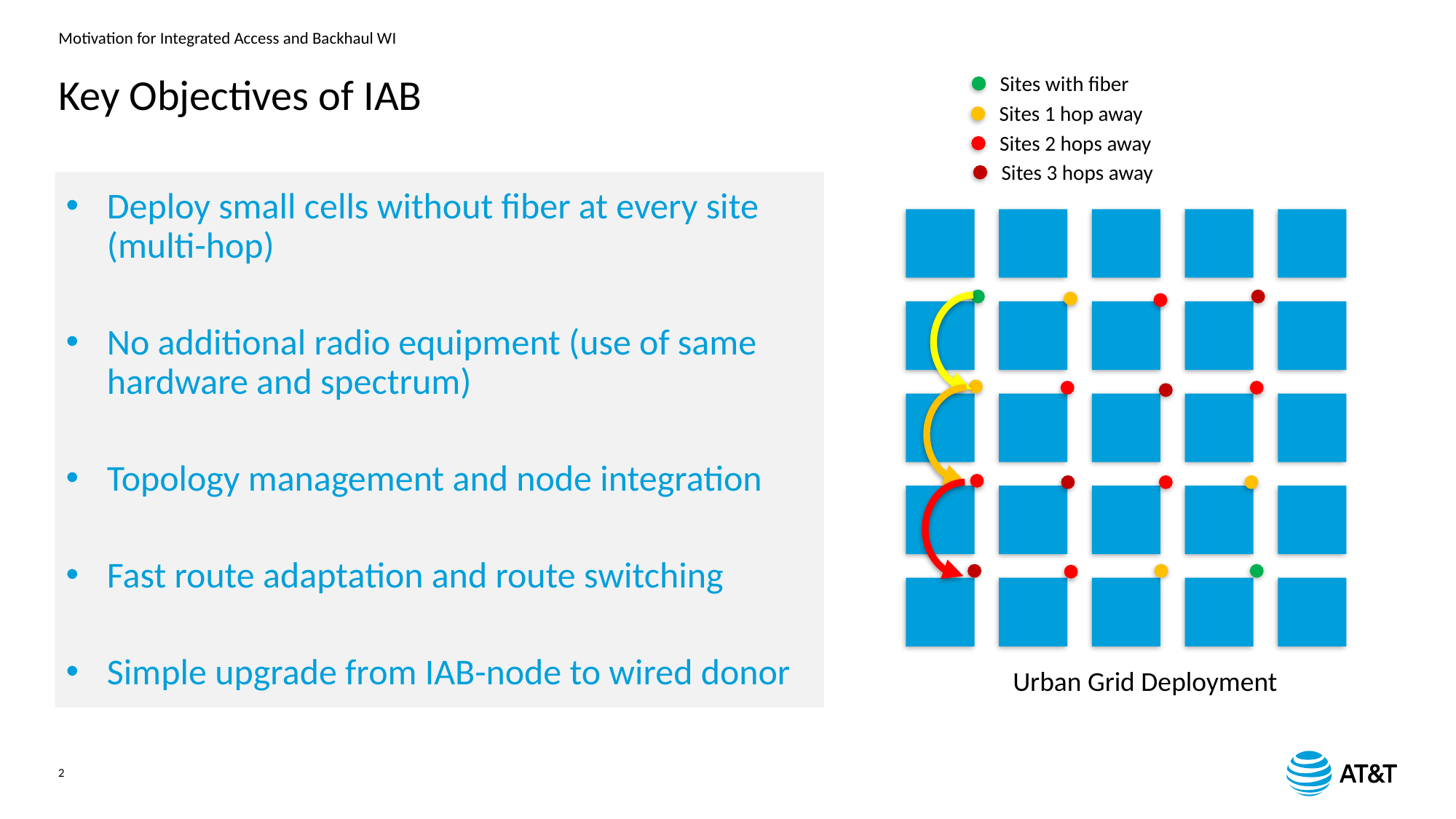

# Key Objectives of IAB
Sites with fiber

Sites 1 hop away

Sites 2 hops away

Sites 3 hops away

Deploy small cells without fiber at every site (multi-hop)

No additional radio equipment (use of same hardware and spectrum)

Topology management and node integration

Fast route adaptation and route switching

Simple upgrade from IAB-node to wired donor

Urban Grid Deployment
2